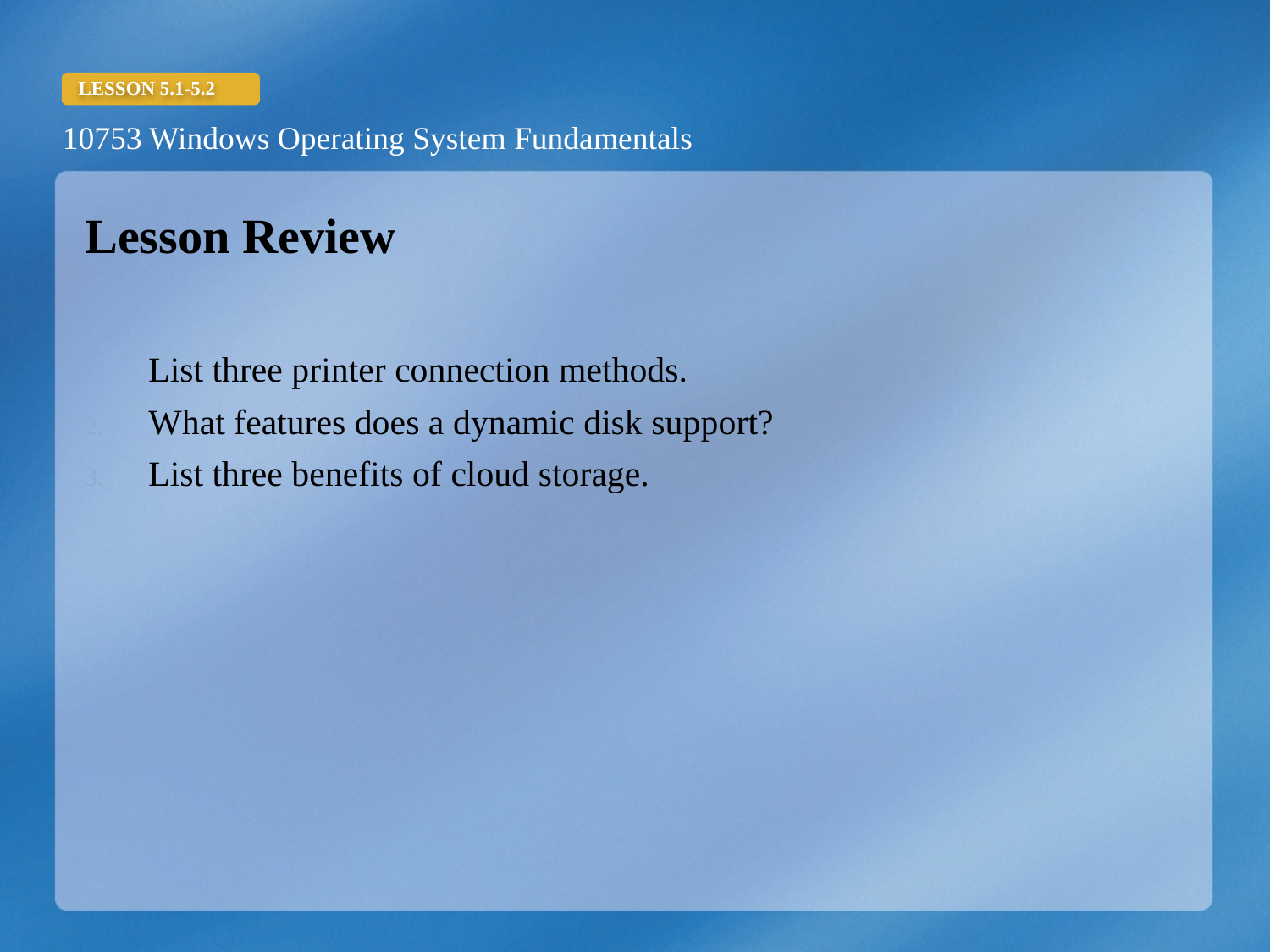

Lesson Review

List three printer connection methods.
What features does a dynamic disk support?
List three benefits of cloud storage.